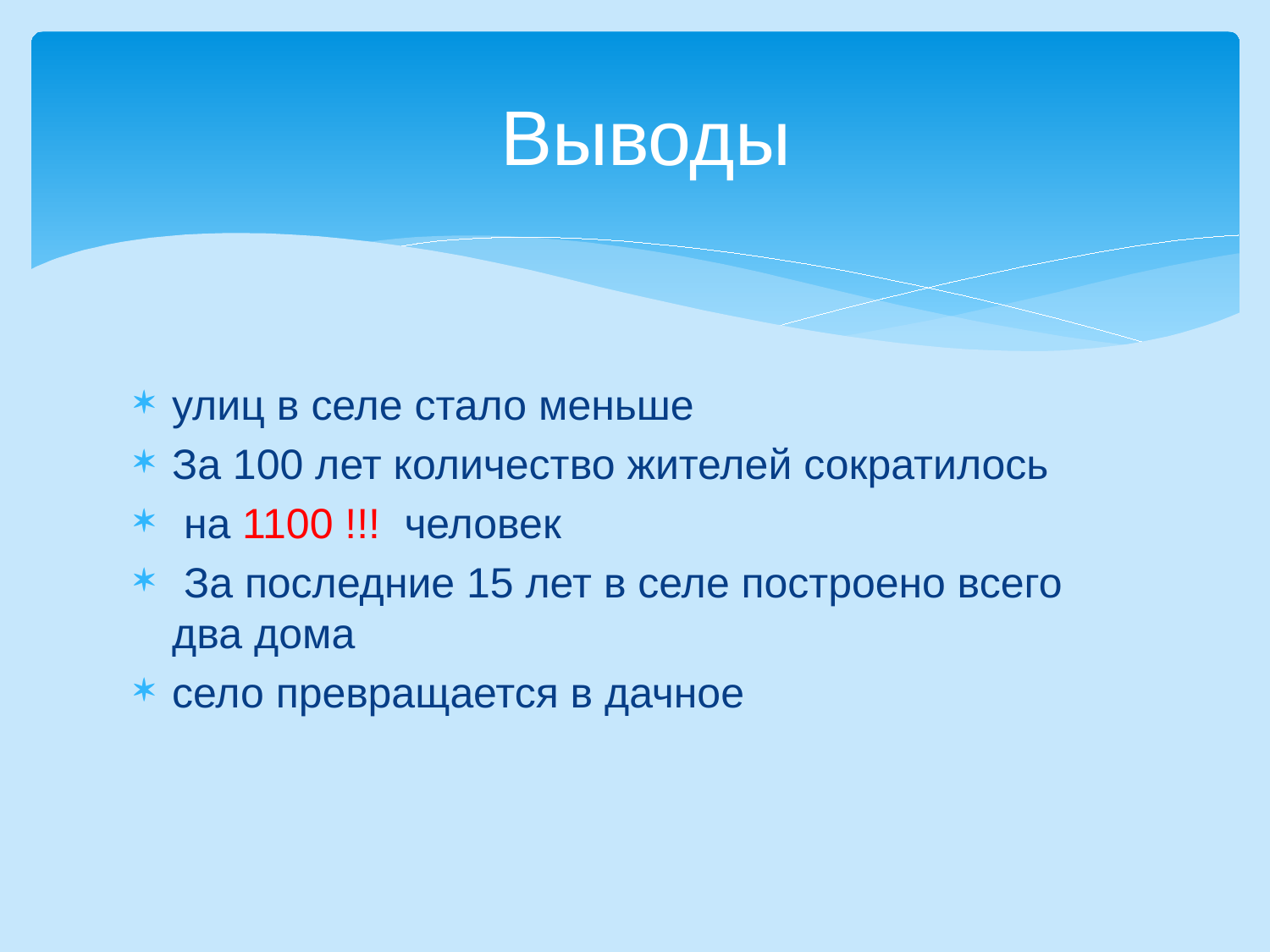

# Выводы
улиц в селе стало меньше
За 100 лет количество жителей сократилось
 на 1100 !!!  человек
 За последние 15 лет в селе построено всего два дома
село превращается в дачное